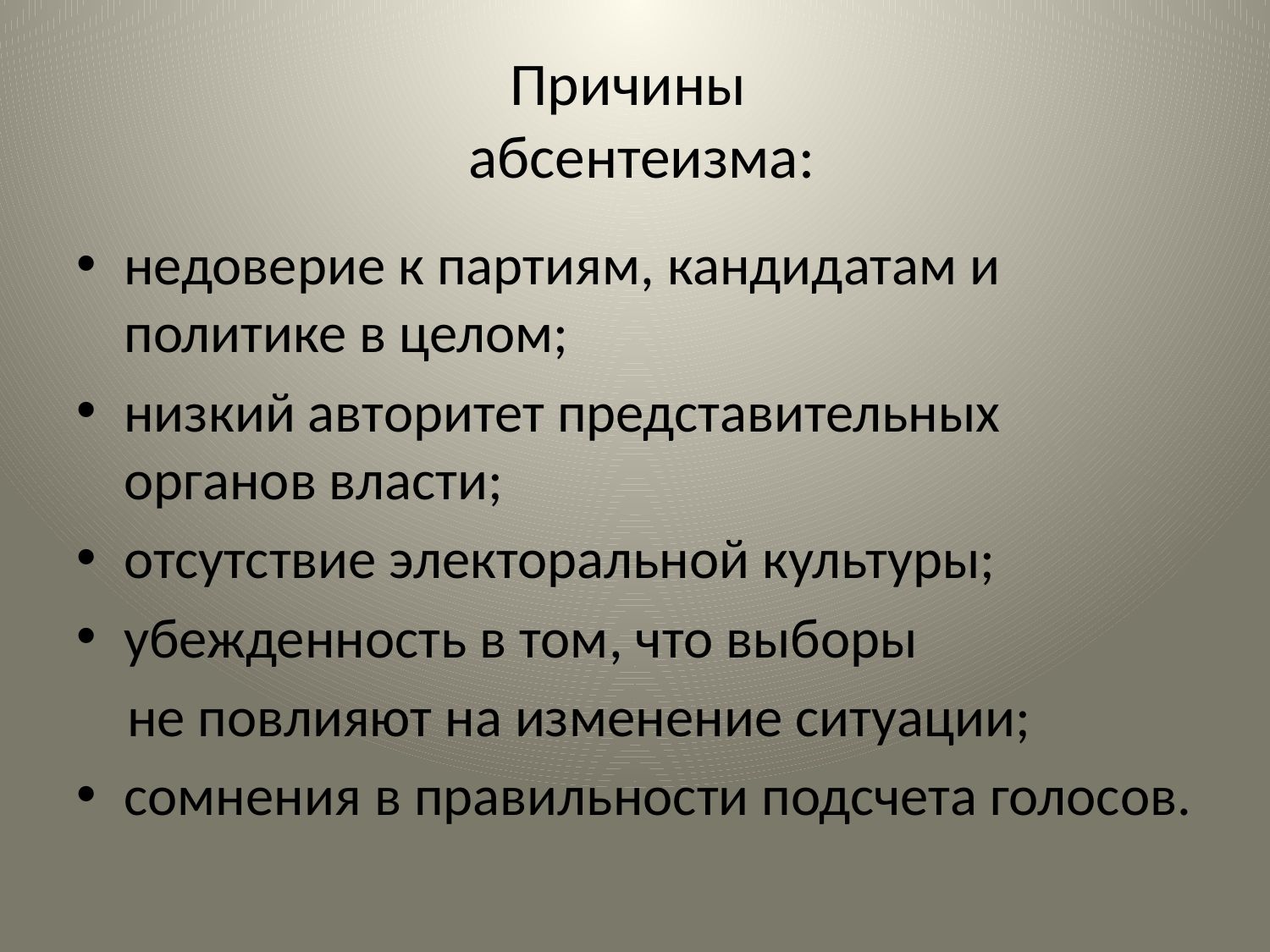

# Причины абсентеизма:
недоверие к партиям, кандидатам и политике в целом;
низкий авторитет представительных органов власти;
отсутствие электоральной культуры;
убежденность в том, что выборы
    не повлияют на изменение ситуации;
сомнения в правильности подсчета голосов.